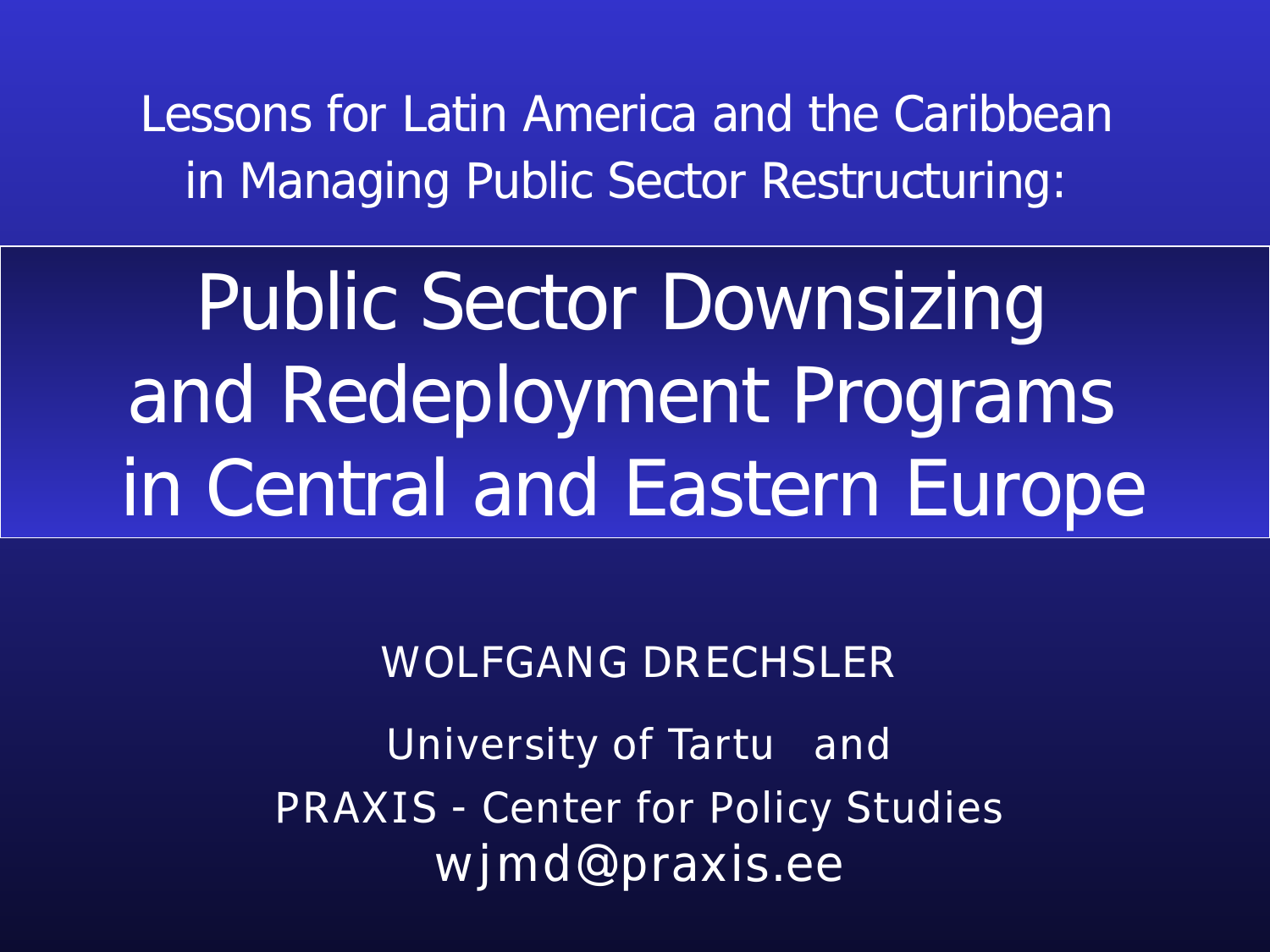

Lessons for Latin America and the Caribbean
in Managing Public Sector Restructuring:
Public Sector Downsizing
and Redeployment Programs
in Central and Eastern Europe
WOLFGANG DRECHSLER
University of Tartu   and
PRAXIS - Center for Policy Studies
wjmd@praxis.ee